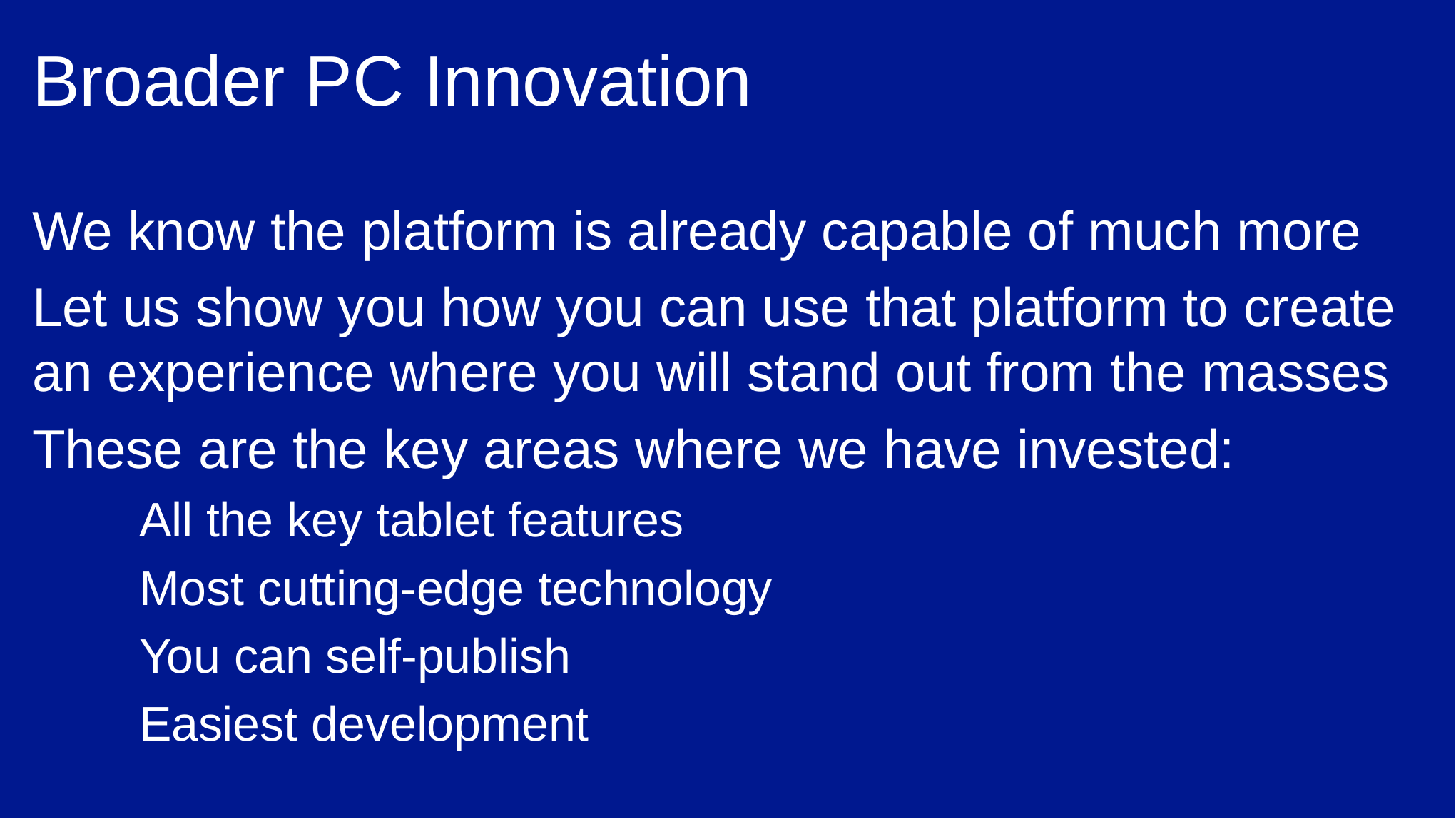

# Broader PC Innovation
We know the platform is already capable of much more
Let us show you how you can use that platform to create an experience where you will stand out from the masses
These are the key areas where we have invested:
	All the key tablet features
	Most cutting-edge technology
	You can self-publish
	Easiest development